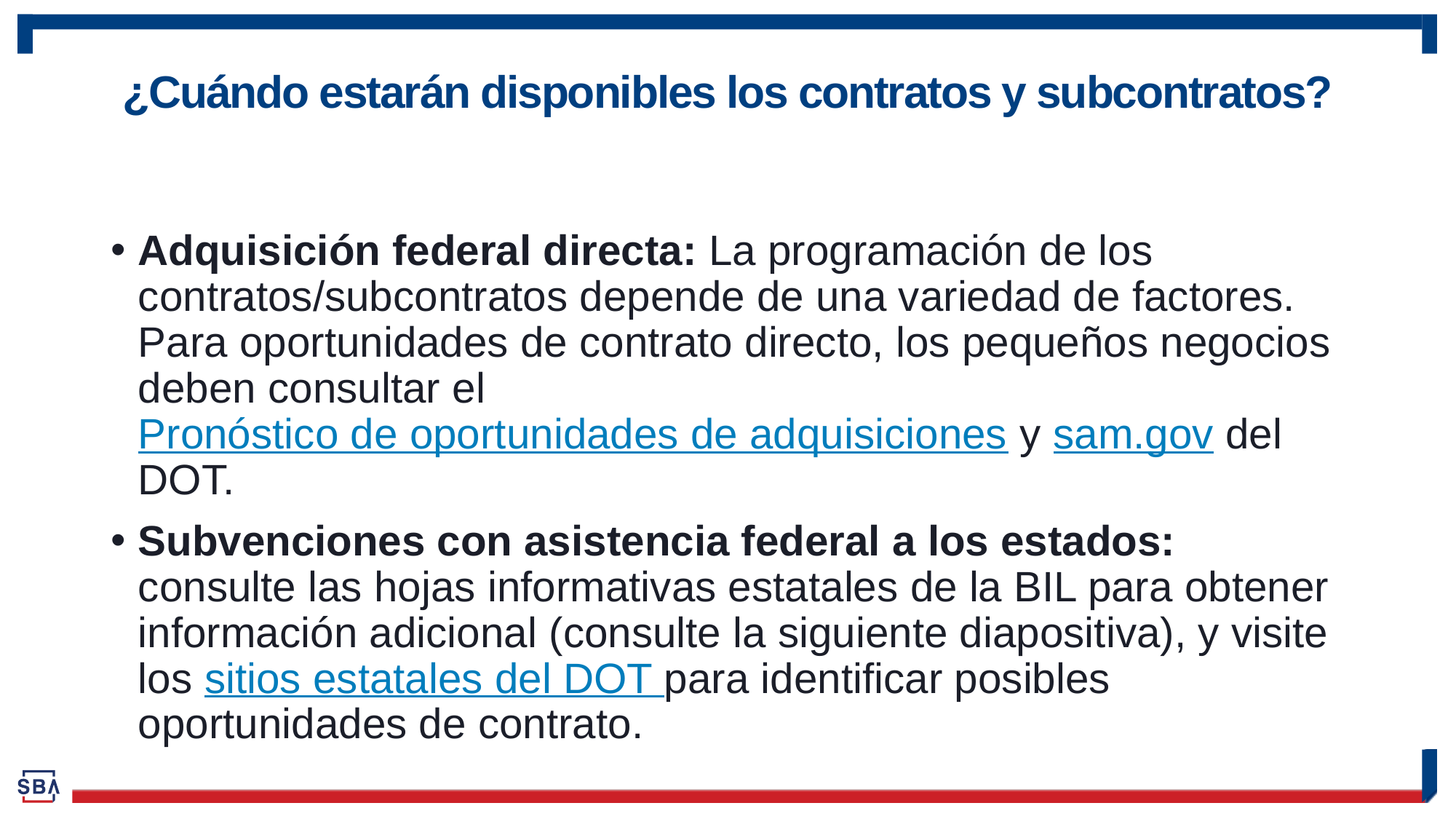

# ¿Cuándo estarán disponibles los contratos y subcontratos?
Adquisición federal directa: La programación de los contratos/subcontratos depende de una variedad de factores. Para oportunidades de contrato directo, los pequeños negocios deben consultar el Pronóstico de oportunidades de adquisiciones y sam.gov del DOT.
Subvenciones con asistencia federal a los estados: consulte las hojas informativas estatales de la BIL para obtener información adicional (consulte la siguiente diapositiva), y visite los sitios estatales del DOT para identificar posibles oportunidades de contrato.